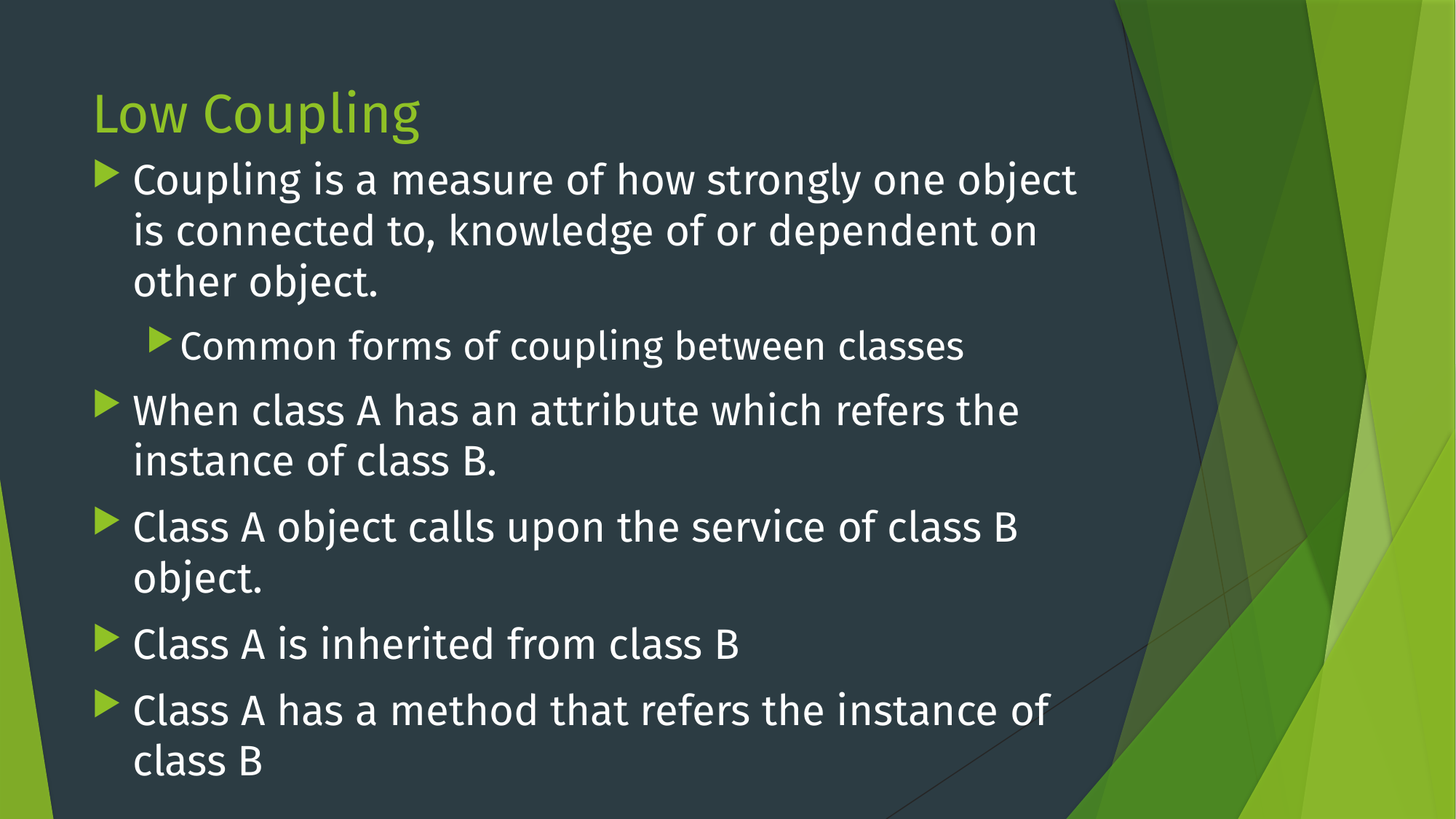

# Low Coupling
Coupling is a measure of how strongly one object is connected to, knowledge of or dependent on other object.
Common forms of coupling between classes
When class A has an attribute which refers the instance of class B.
Class A object calls upon the service of class B object.
Class A is inherited from class B
Class A has a method that refers the instance of class B